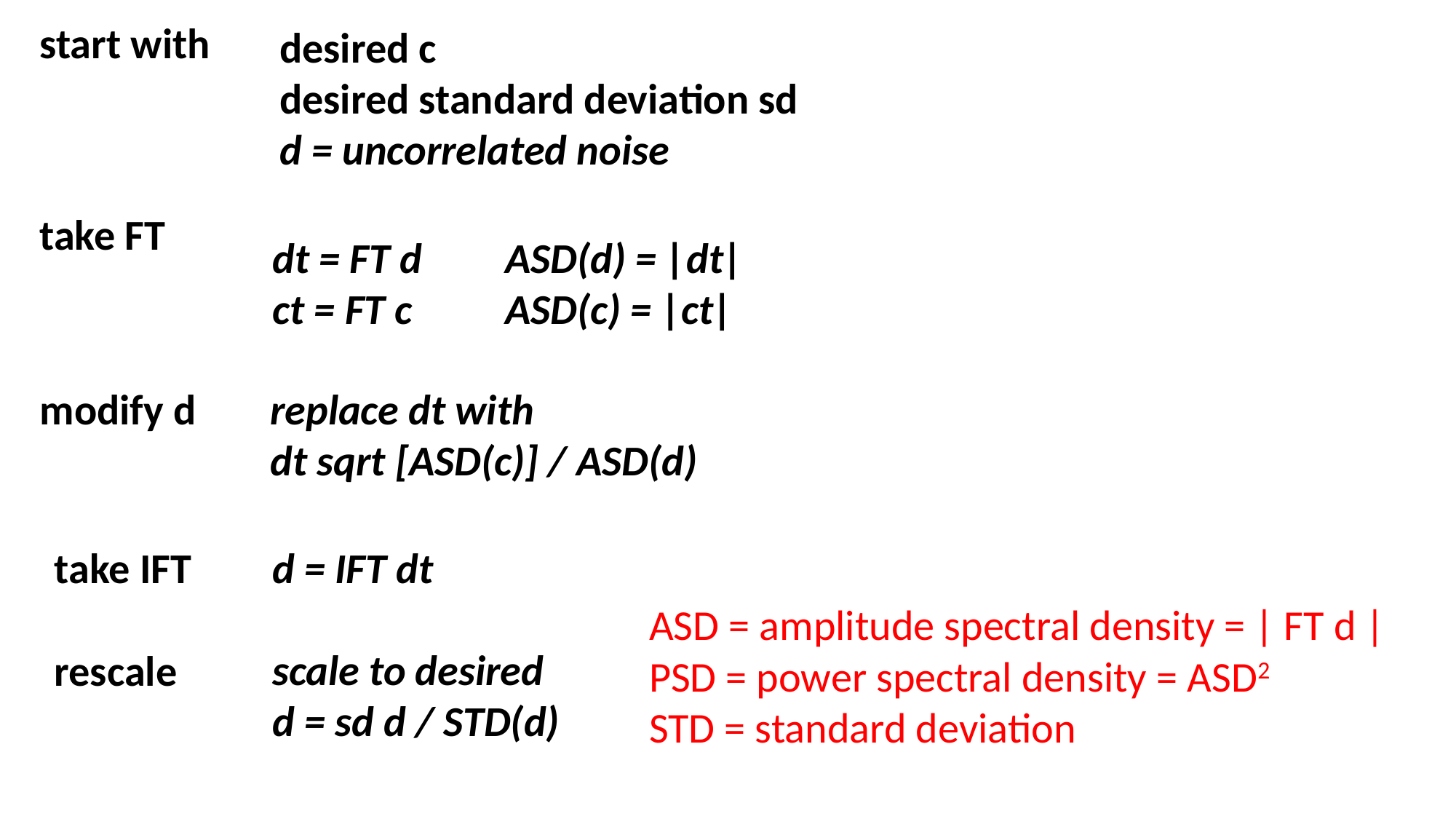

start with
desired c
desired standard deviation sd
d = uncorrelated noise
take FT
dt = FT d
ct = FT c
ASD(d) = |dt|
ASD(c) = |ct|
modify d
replace dt with
dt sqrt [ASD(c)] / ASD(d)

take IFT
d = IFT dt

scale to desired
d = sd d / STD(d)

ASD = amplitude spectral density = | FT d |
PSD = power spectral density = ASD2
STD = standard deviation
rescale